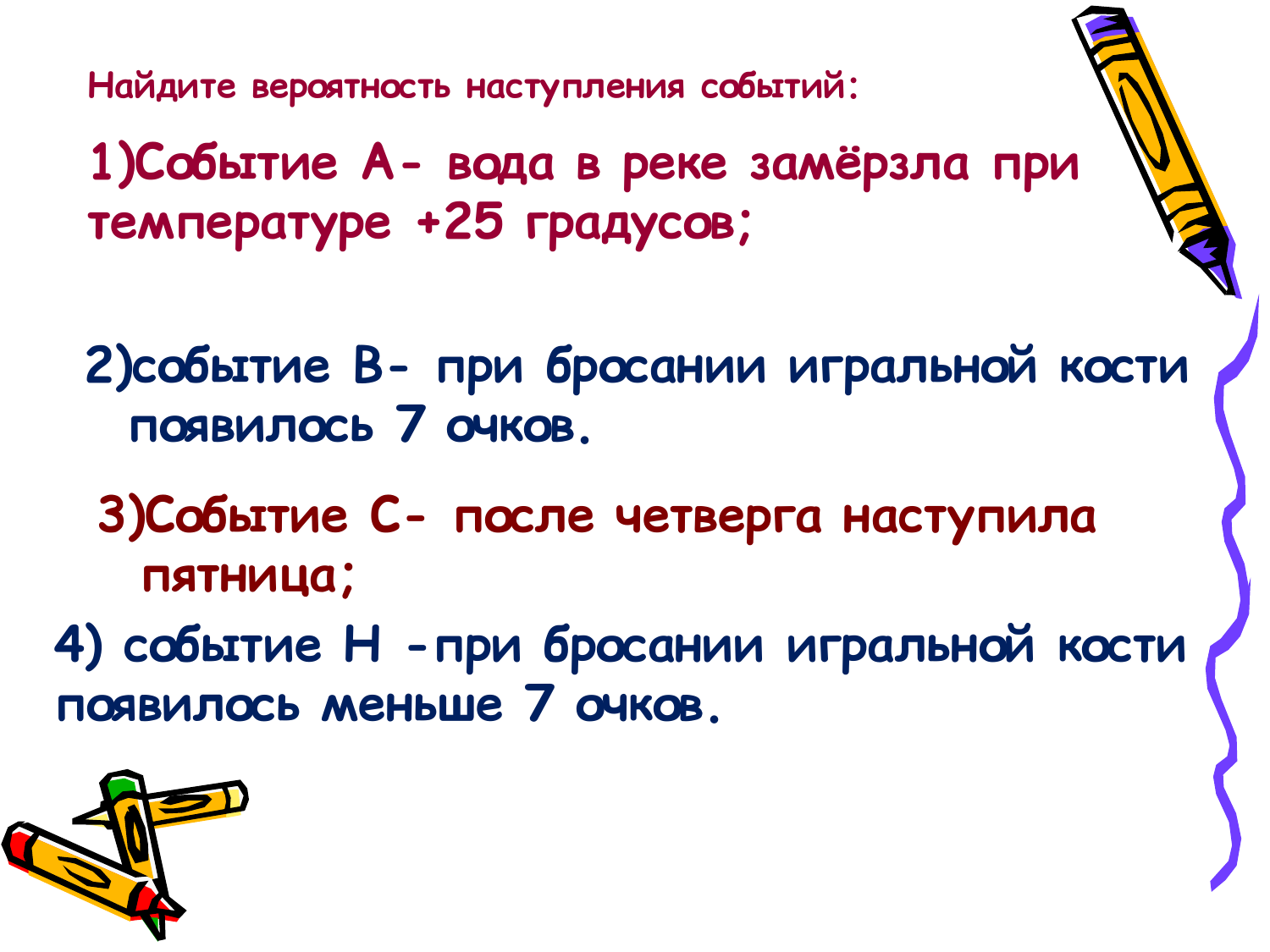

Найдите вероятность наступления событий:
1)Событие А- вода в реке замёрзла при температуре +25 градусов;
2)событие В- при бросании игральной кости
  появилось 7 очков.
3)Событие С- после четверга наступила
  пятница;
4) событие Н -при бросании игральной кости
появилось меньше 7 очков.